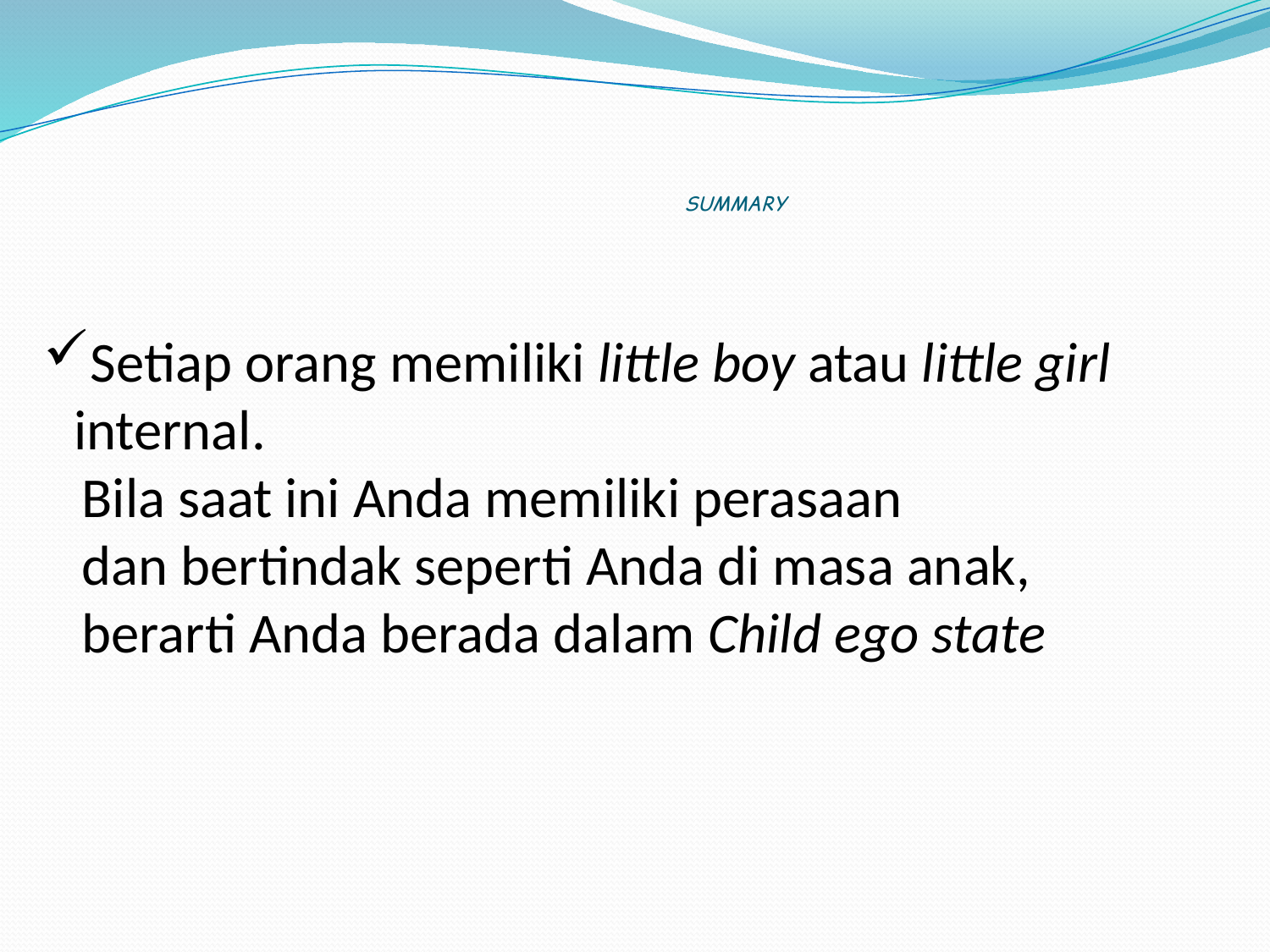

# SUMMARY

Setiap orang memiliki little boy atau little girl internal.
   Bila saat ini Anda memiliki perasaan
   dan bertindak seperti Anda di masa anak,
   berarti Anda berada dalam Child ego state